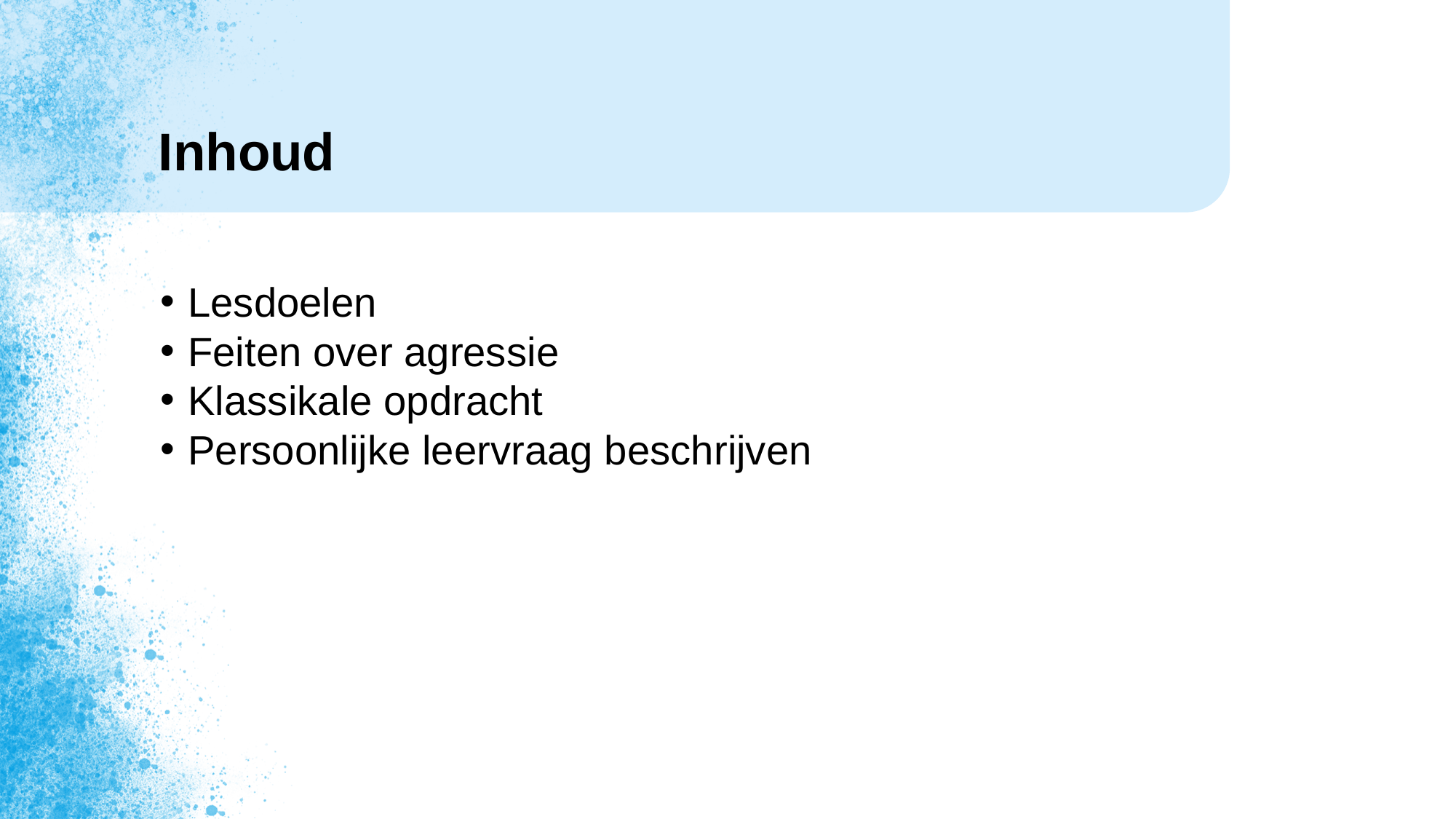

# Inhoud
Lesdoelen
Feiten over agressie
Klassikale opdracht
Persoonlijke leervraag beschrijven